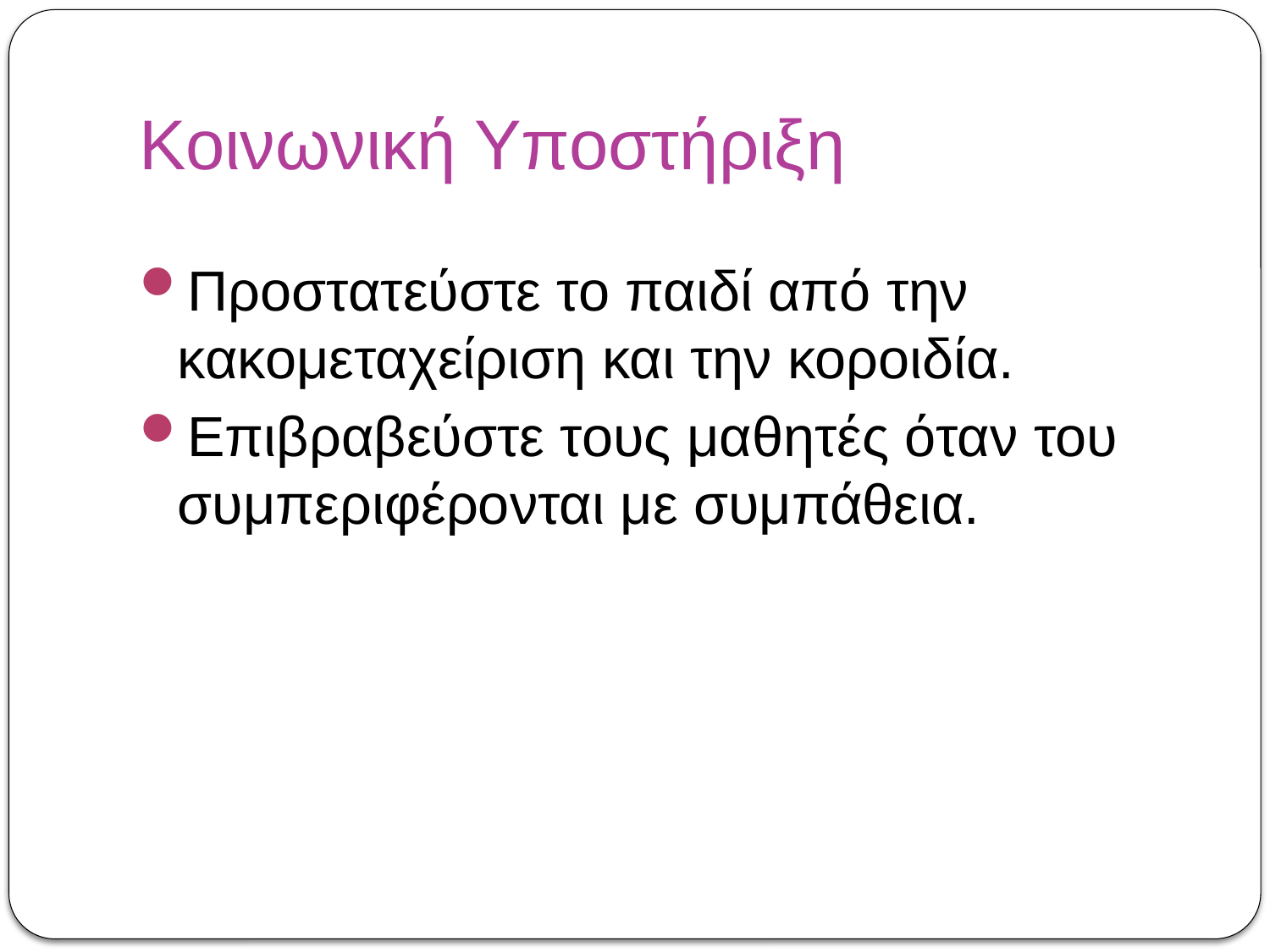

# Κοινωνική Υποστήριξη
Προστατεύστε το παιδί από την κακομεταχείριση και την κοροιδία.
Επιβραβεύστε τους μαθητές όταν του συμπεριφέρονται με συμπάθεια.